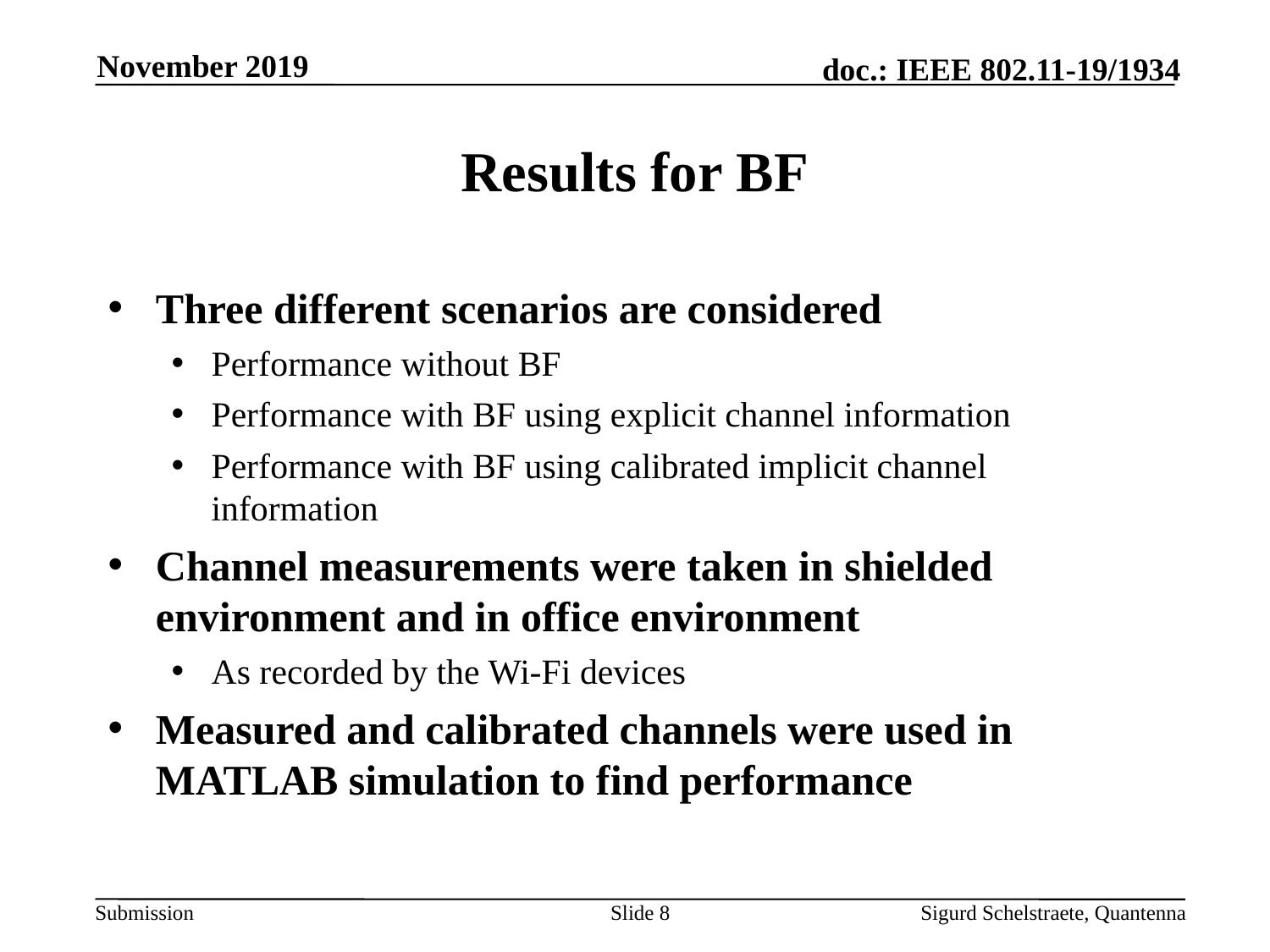

November 2019
# Results for BF
Three different scenarios are considered
Performance without BF
Performance with BF using explicit channel information
Performance with BF using calibrated implicit channel information
Channel measurements were taken in shielded environment and in office environment
As recorded by the Wi-Fi devices
Measured and calibrated channels were used in MATLAB simulation to find performance
Slide 8
Sigurd Schelstraete, Quantenna